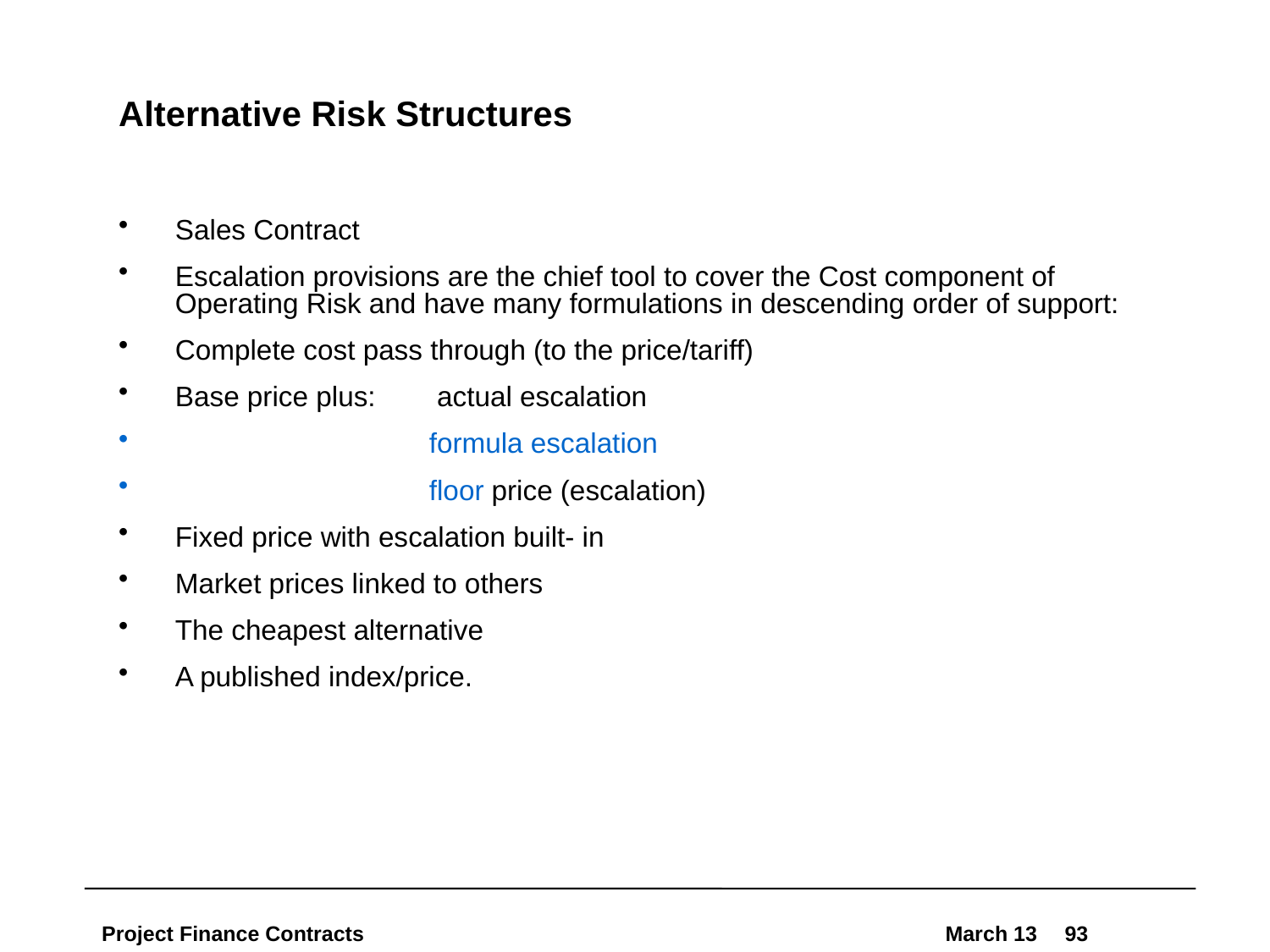

# Alternative Risk Structures
Sales Contract
Escalation provisions are the chief tool to cover the Cost component of Operating Risk and have many formulations in descending order of support:
Complete cost pass through (to the price/tariff)
Base price plus:	 actual escalation
		formula escalation
		floor price (escalation)
Fixed price with escalation built‑ in
Market prices linked to others
The cheapest alternative
A published index/price.